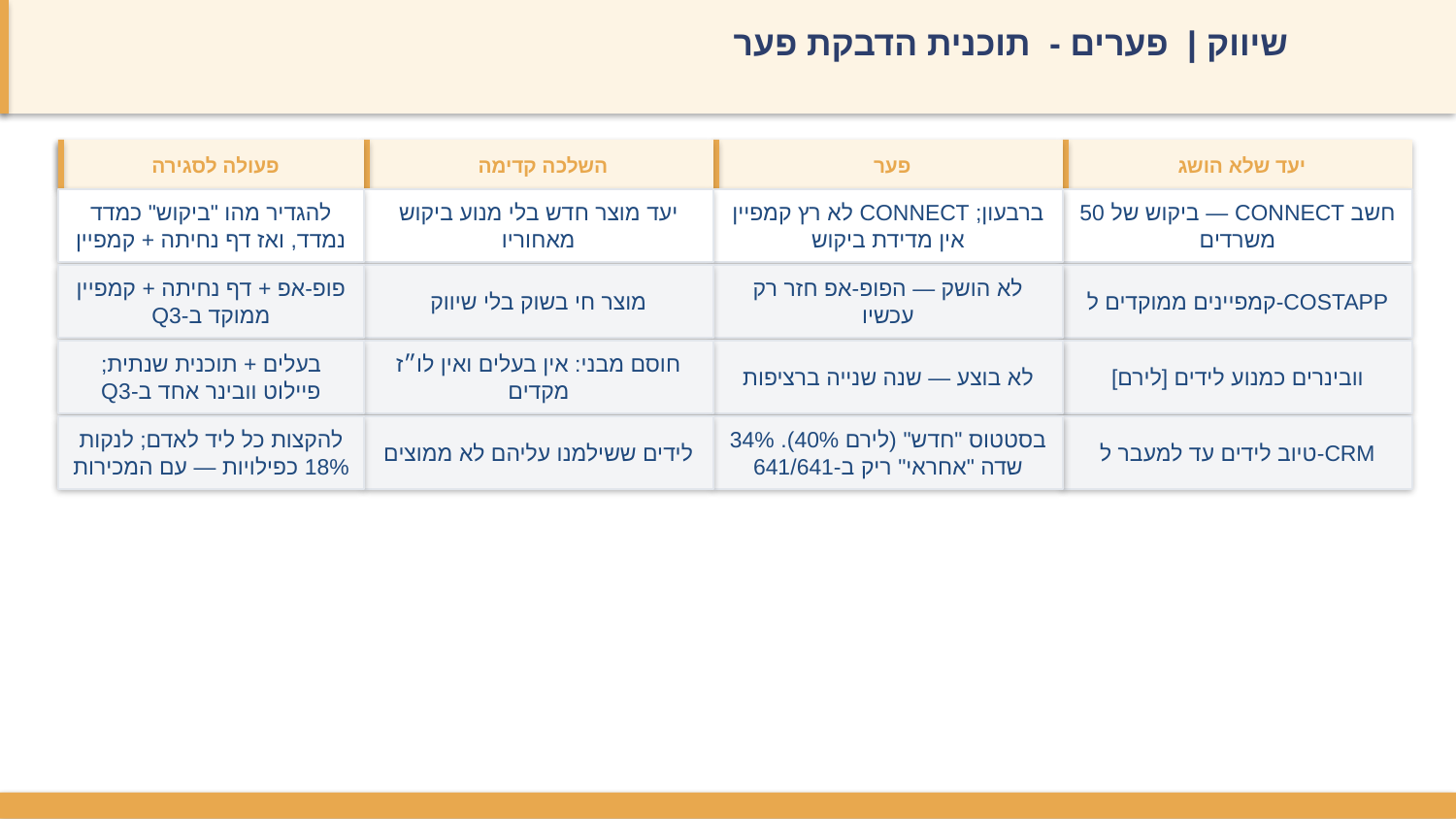

שיווק |  פערים -  תוכנית הדבקת פער

פעולה לסגירה
השלכה קדימה
פער
יעד שלא הושג
להגדיר מהו "ביקוש" כמדד נמדד, ואז דף נחיתה + קמפיין
יעד מוצר חדש בלי מנוע ביקוש מאחוריו
לא רץ קמפיין CONNECT ברבעון; אין מדידת ביקוש
חשב CONNECT — ביקוש של 50 משרדים
פופ-אפ + דף נחיתה + קמפיין ממוקד ב-Q3
מוצר חי בשוק בלי שיווק
לא הושק — הפופ-אפ חזר רק עכשיו
קמפיינים ממוקדים ל-COSTAPP
בעלים + תוכנית שנתית; פיילוט וובינר אחד ב-Q3
חוסם מבני: אין בעלים ואין לו״ז מקדים
לא בוצע — שנה שנייה ברציפות
וובינרים כמנוע לידים [לירם]
להקצות כל ליד לאדם; לנקות 18% כפילויות — עם המכירות
לידים ששילמנו עליהם לא ממוצים
34% בסטטוס "חדש" (לירם 40%). שדה "אחראי" ריק ב-641/641
טיוב לידים עד למעבר ל-CRM